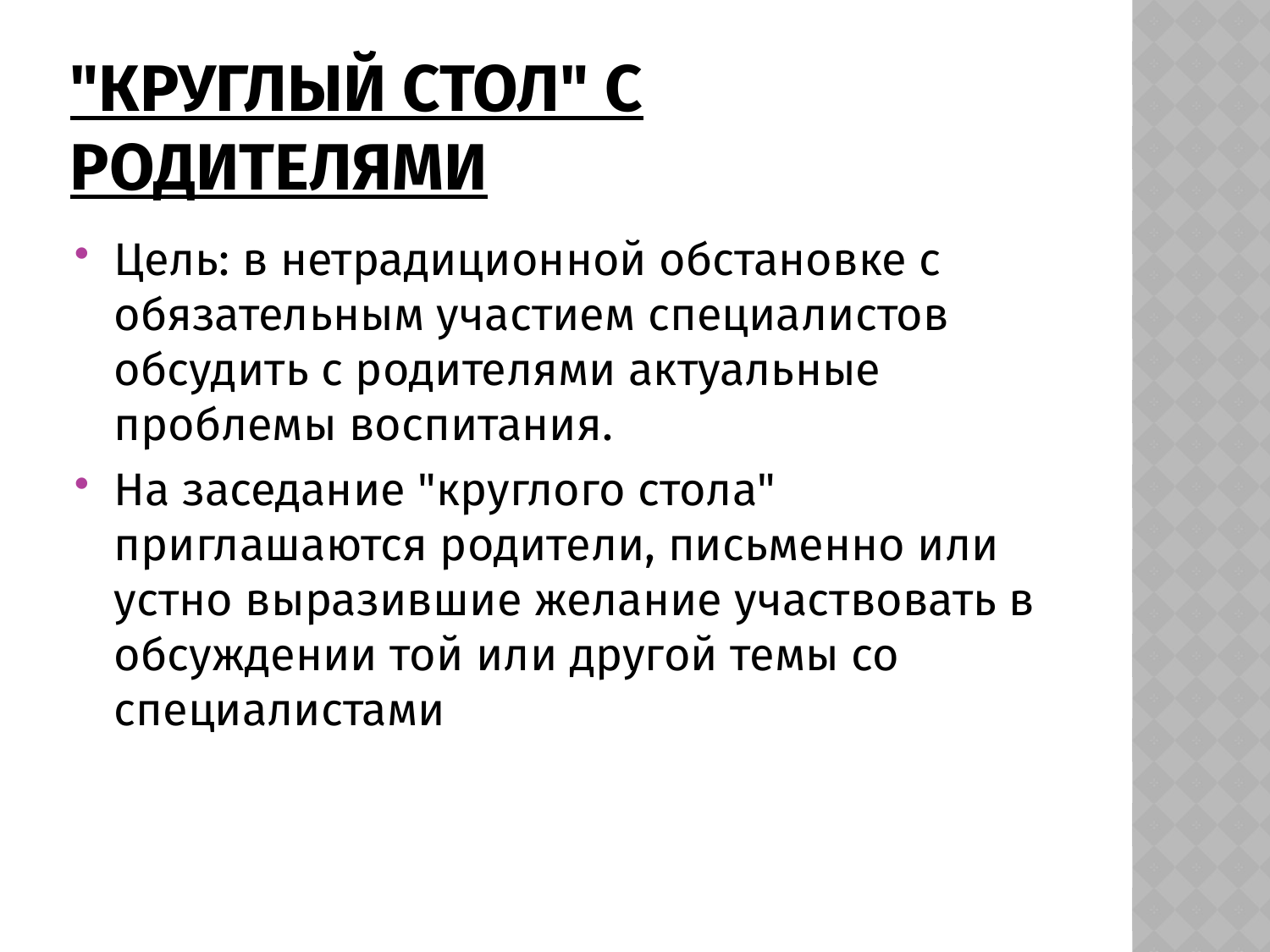

# "Круглый стол" с родителями
Цель: в нетрадиционной обстановке с обязательным участием специалистов обсудить с родителями актуальные проблемы воспитания.
На заседание "круглого стола" приглашаются родители, письменно или устно выразившие желание участвовать в обсуждении той или другой темы со специалистами